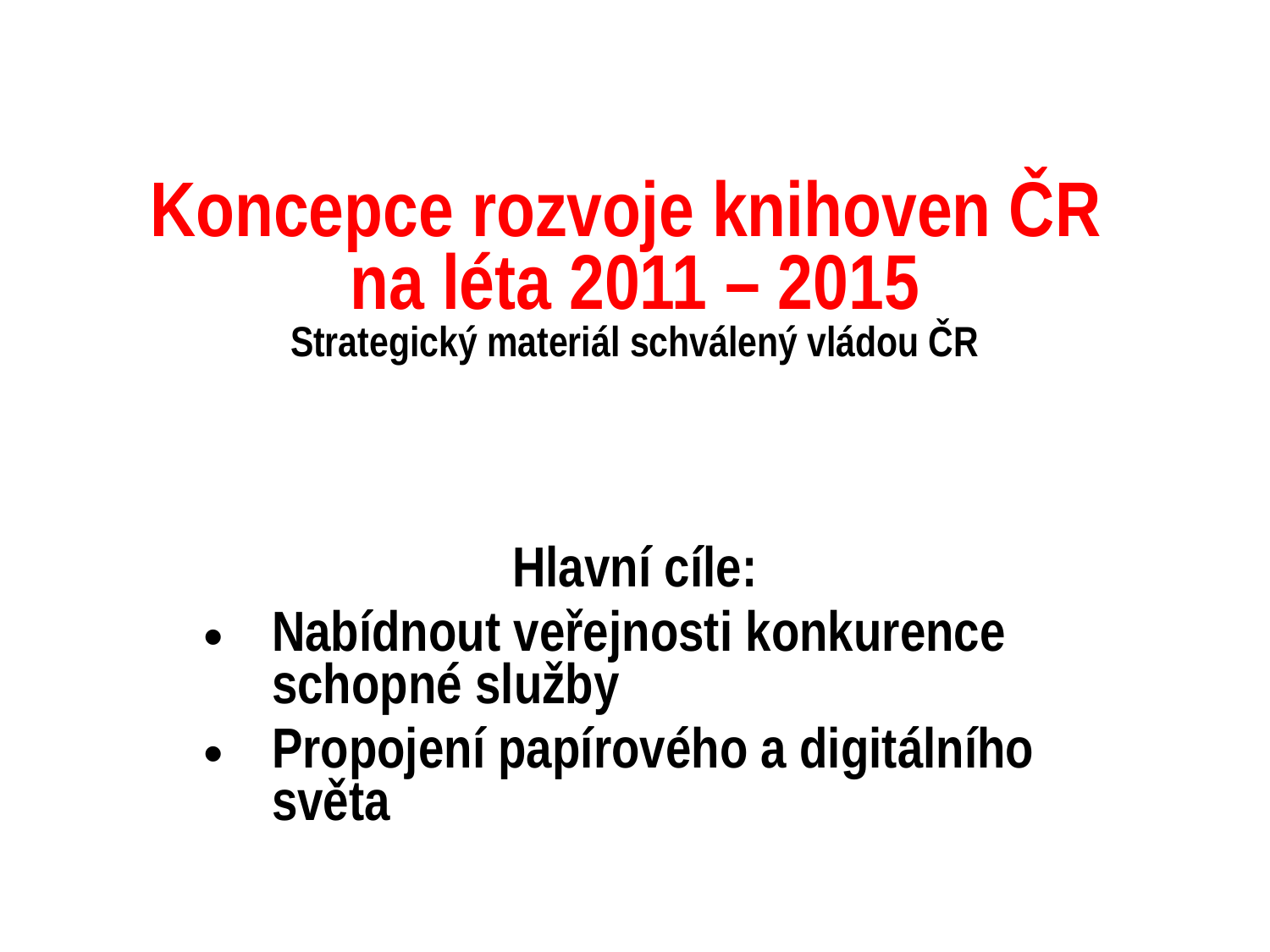

# Koncepce rozvoje knihoven ČR na léta 2011 – 2015 Strategický materiál schválený vládou ČR
Hlavní cíle:
Nabídnout veřejnosti konkurence schopné služby
Propojení papírového a digitálního světa